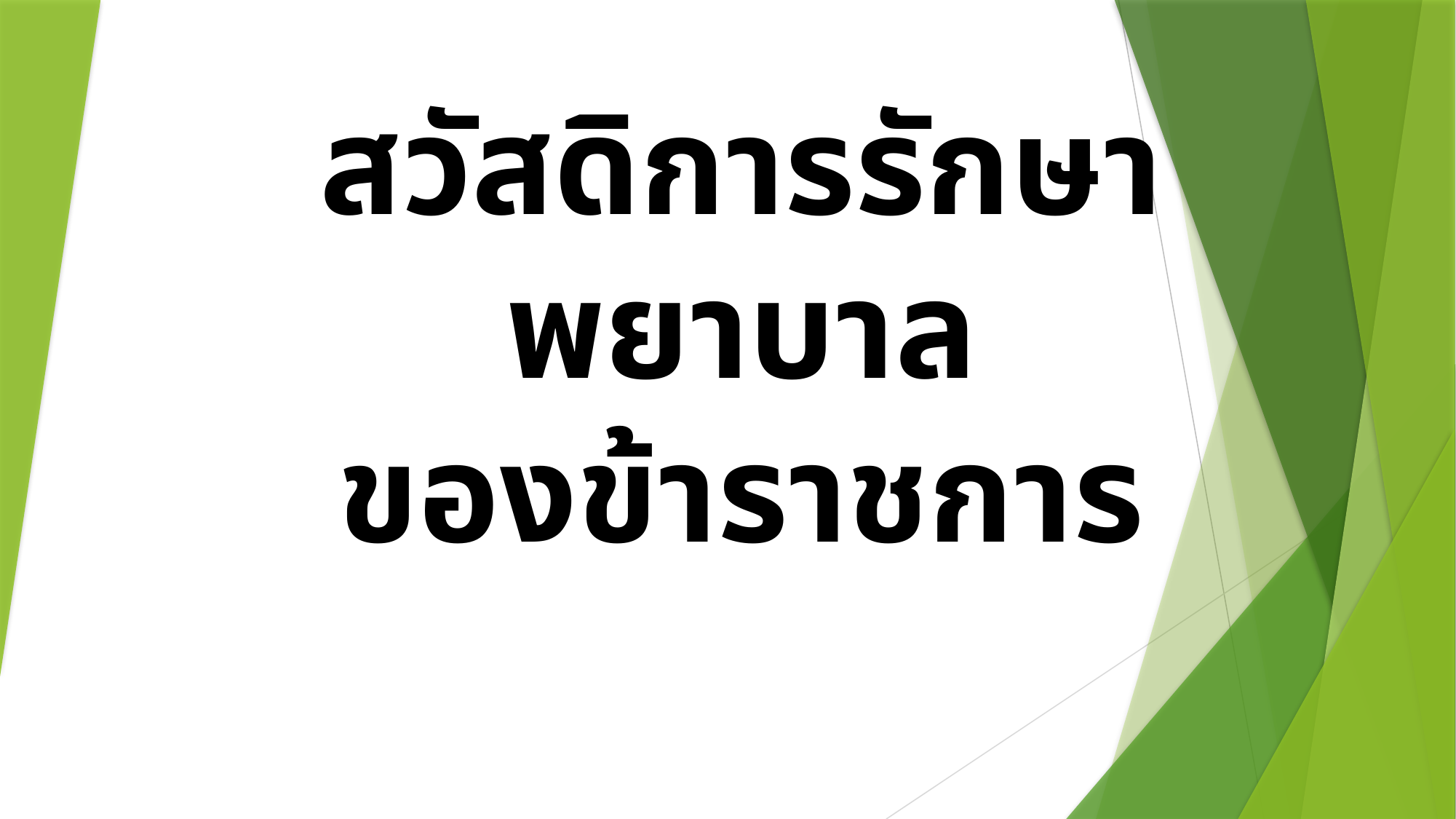

# สวัสดิการรักษาพยาบาล ของข้าราชการ